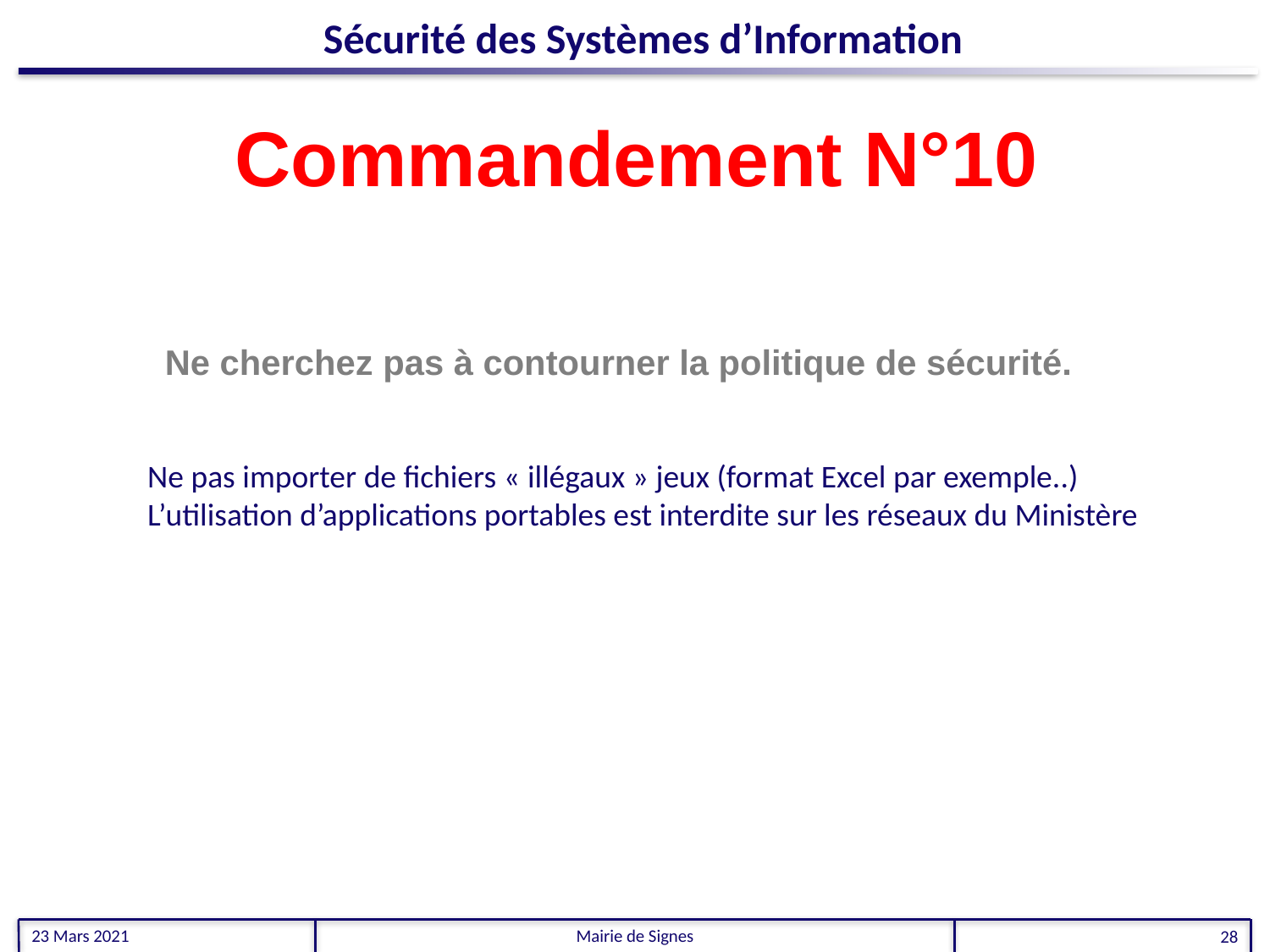

Sécurité des Systèmes d’Information
Commandement N°10
	Ne cherchez pas à contourner la politique de sécurité.
Ne pas importer de fichiers « illégaux » jeux (format Excel par exemple..)
L’utilisation d’applications portables est interdite sur les réseaux du Ministère
23 Mars 2021
Mairie de Signes
28